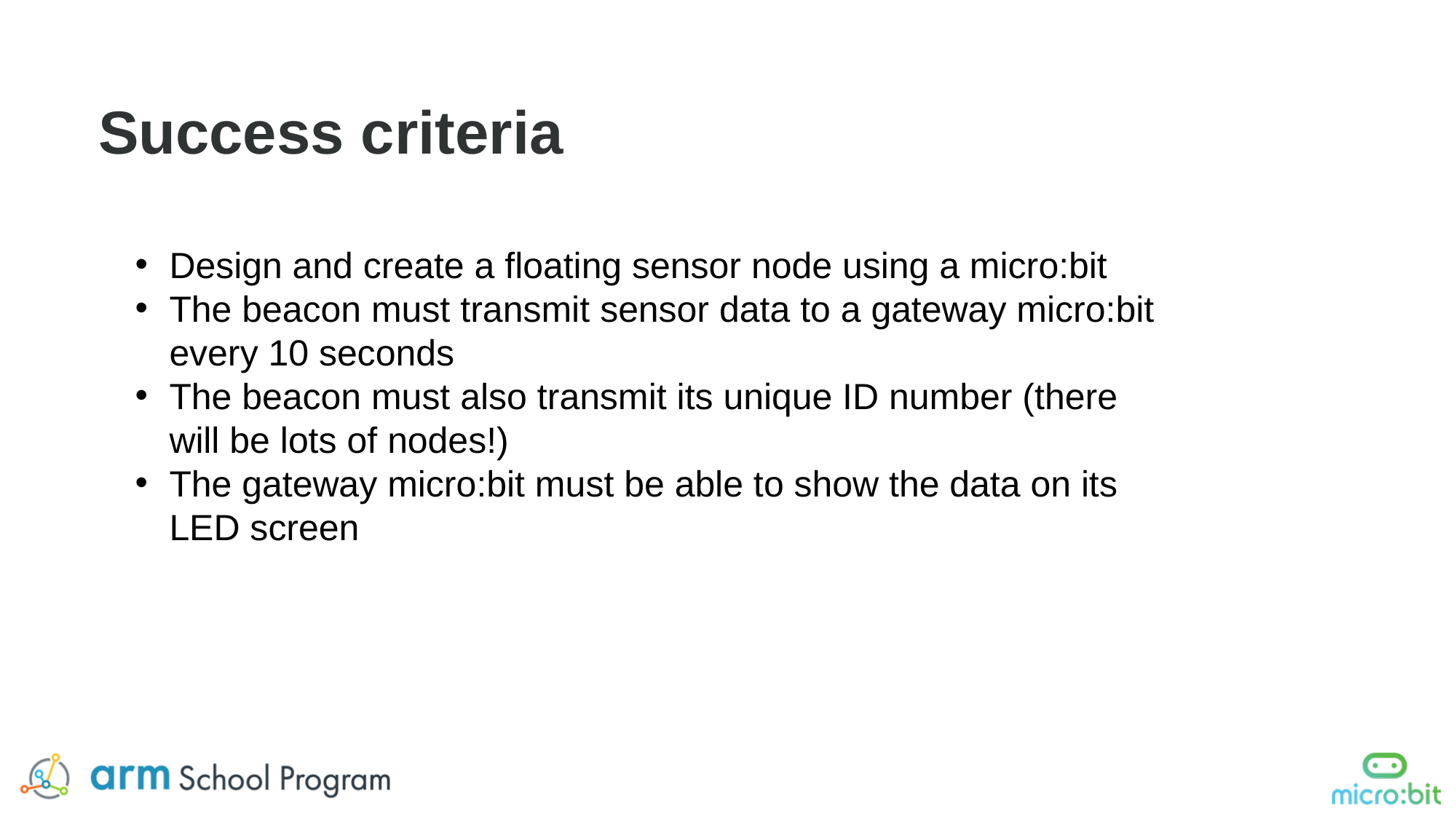

# Success criteria
Design and create a floating sensor node using a micro:bit
The beacon must transmit sensor data to a gateway micro:bit every 10 seconds
The beacon must also transmit its unique ID number (there will be lots of nodes!)
The gateway micro:bit must be able to show the data on its LED screen